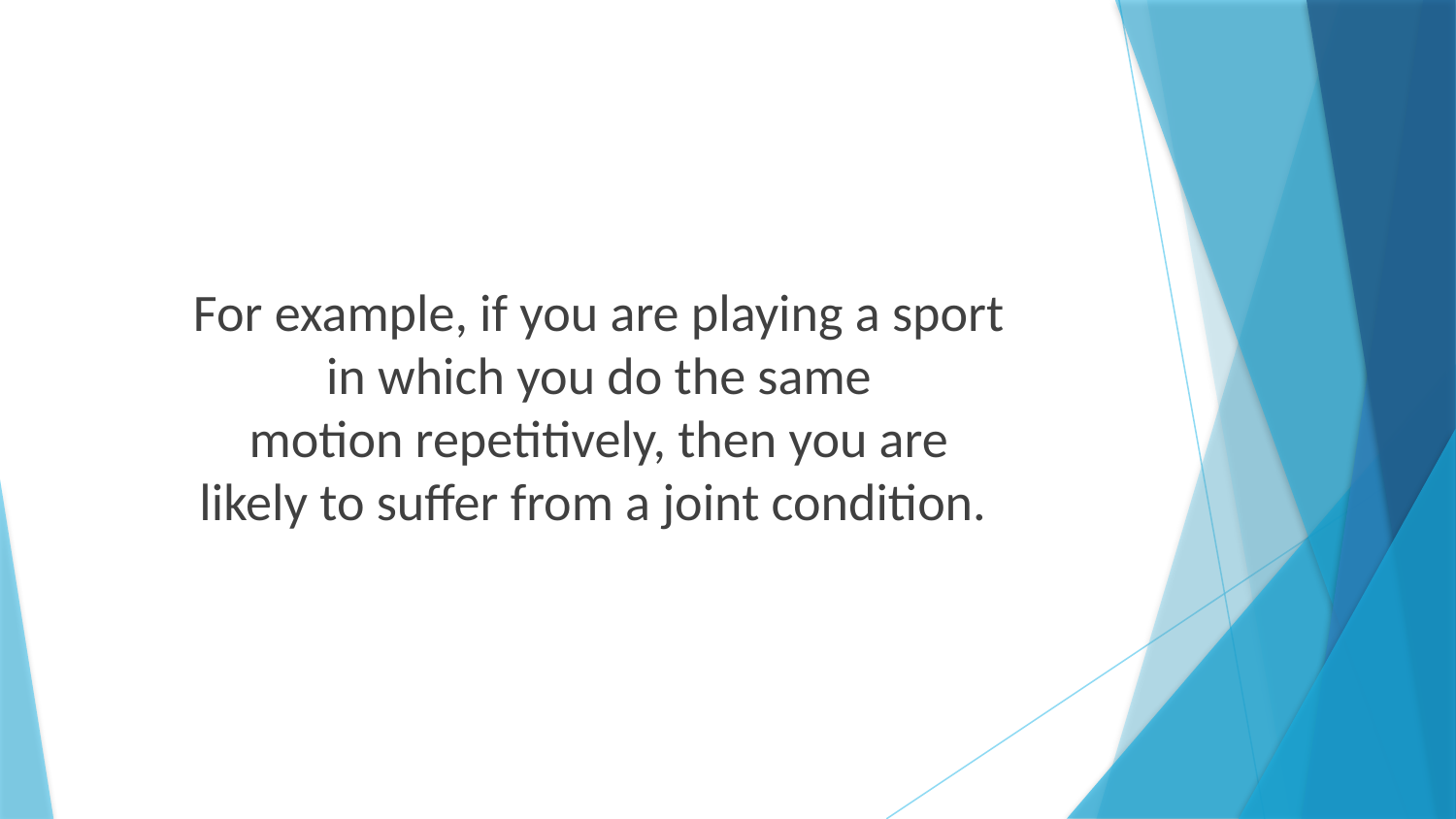

For example, if you are playing a sport
in which you do the same
motion repetitively, then you are
likely to suffer from a joint condition.